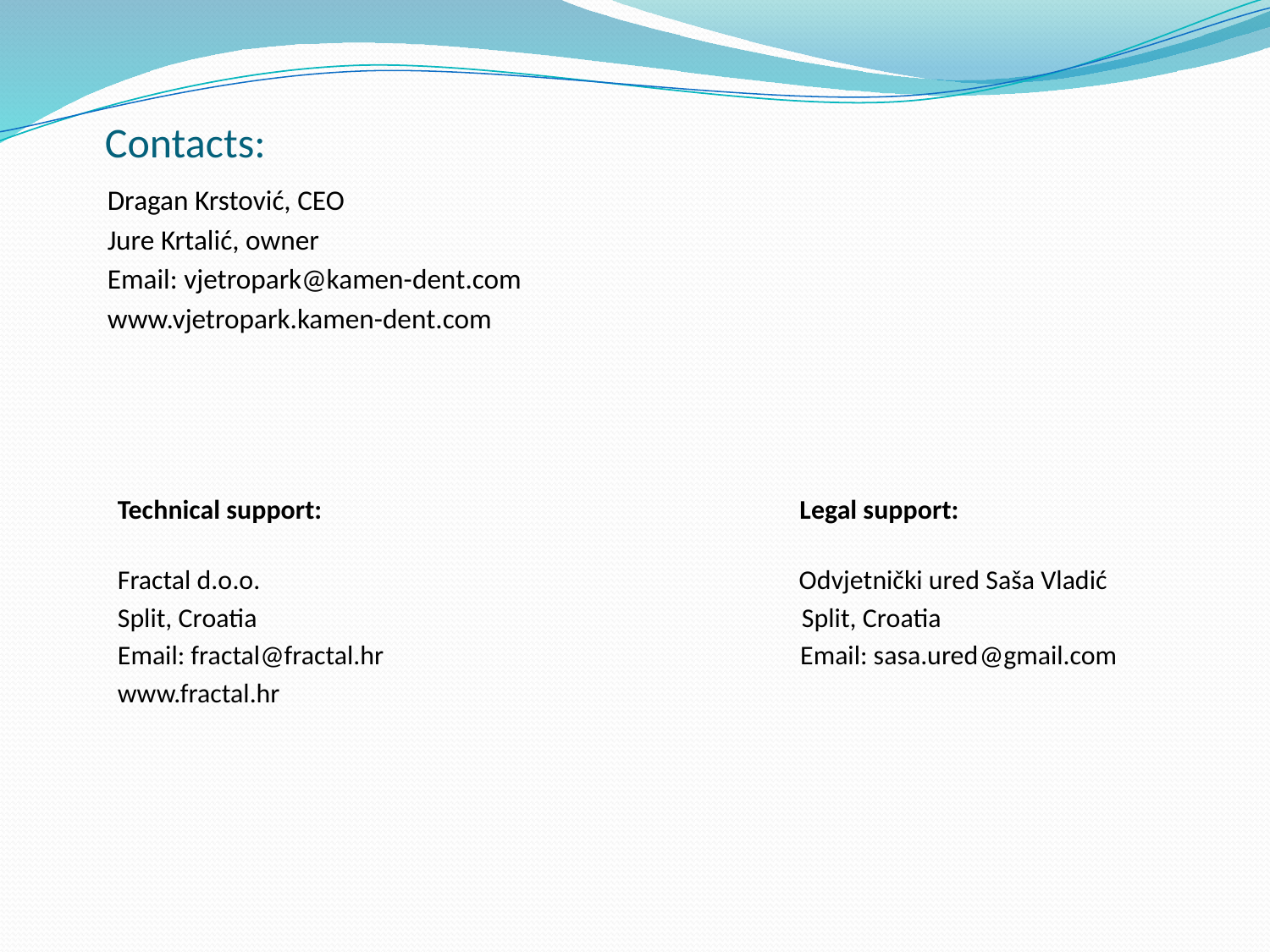

Contacts:

Dragan Krstović, CEO
Jure Krtalić, owner
Email: vjetropark@kamen-dent.com
www.vjetropark.kamen-dent.com

Technical support:                                                                              Legal support:
Fractal d.o.o.                                                                                        Odvjetnički ured Saša Vladić
Split, Croatia                                                                                         Split, Croatia
Email: fractal@fractal.hr                                                                    Email: sasa.ured@gmail.com
www.fractal.hr